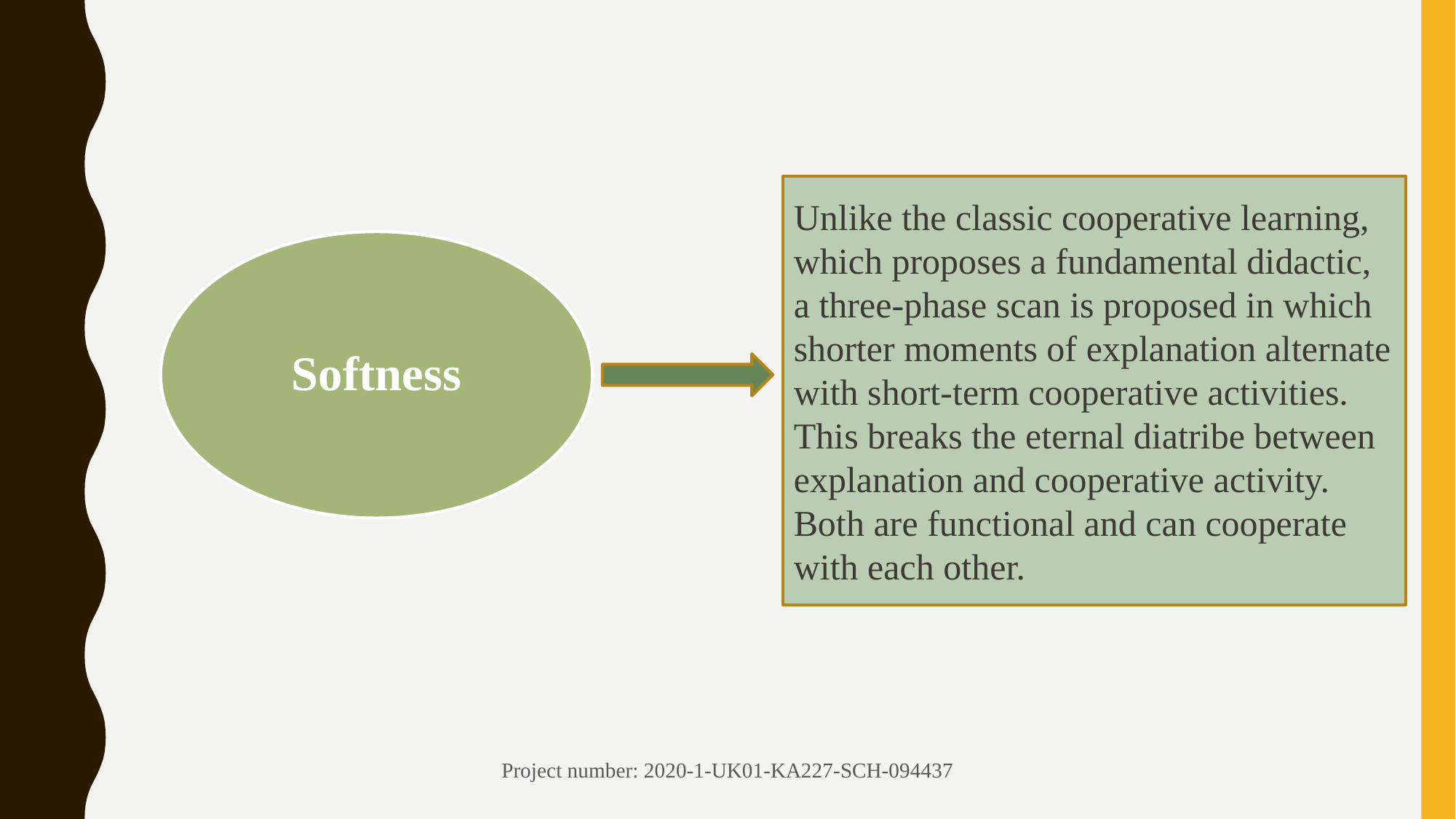

Unlike the classic cooperative learning, which proposes a fundamental didactic, a three-phase scan is proposed in which shorter moments of explanation alternate with short-term cooperative activities. This breaks the eternal diatribe between explanation and cooperative activity. Both are functional and can cooperate with each other.

Softness

Project number: 2020-1-UK01-KA227-SCH-094437